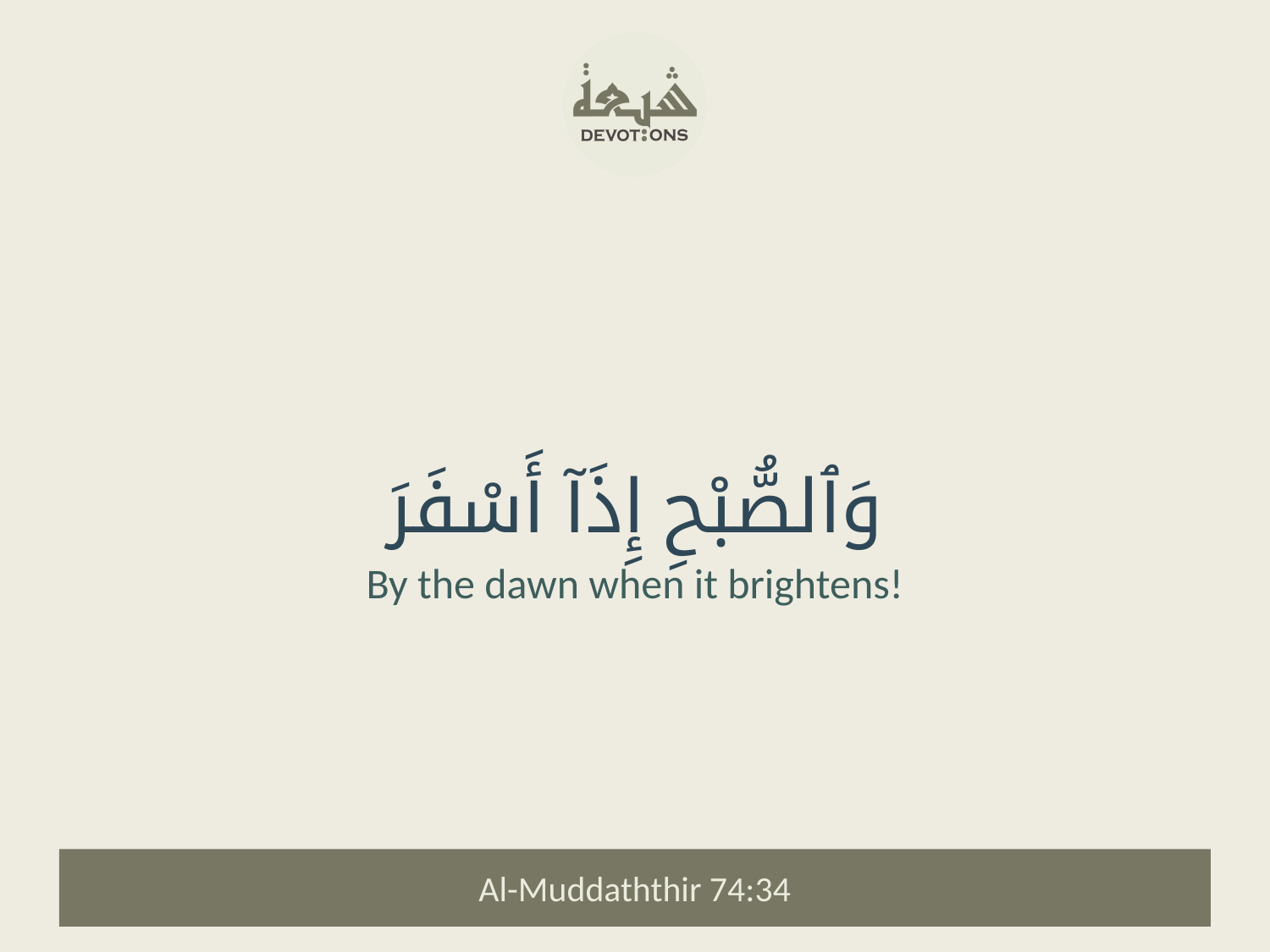

وَٱلصُّبْحِ إِذَآ أَسْفَرَ
By the dawn when it brightens!
Al-Muddaththir 74:34